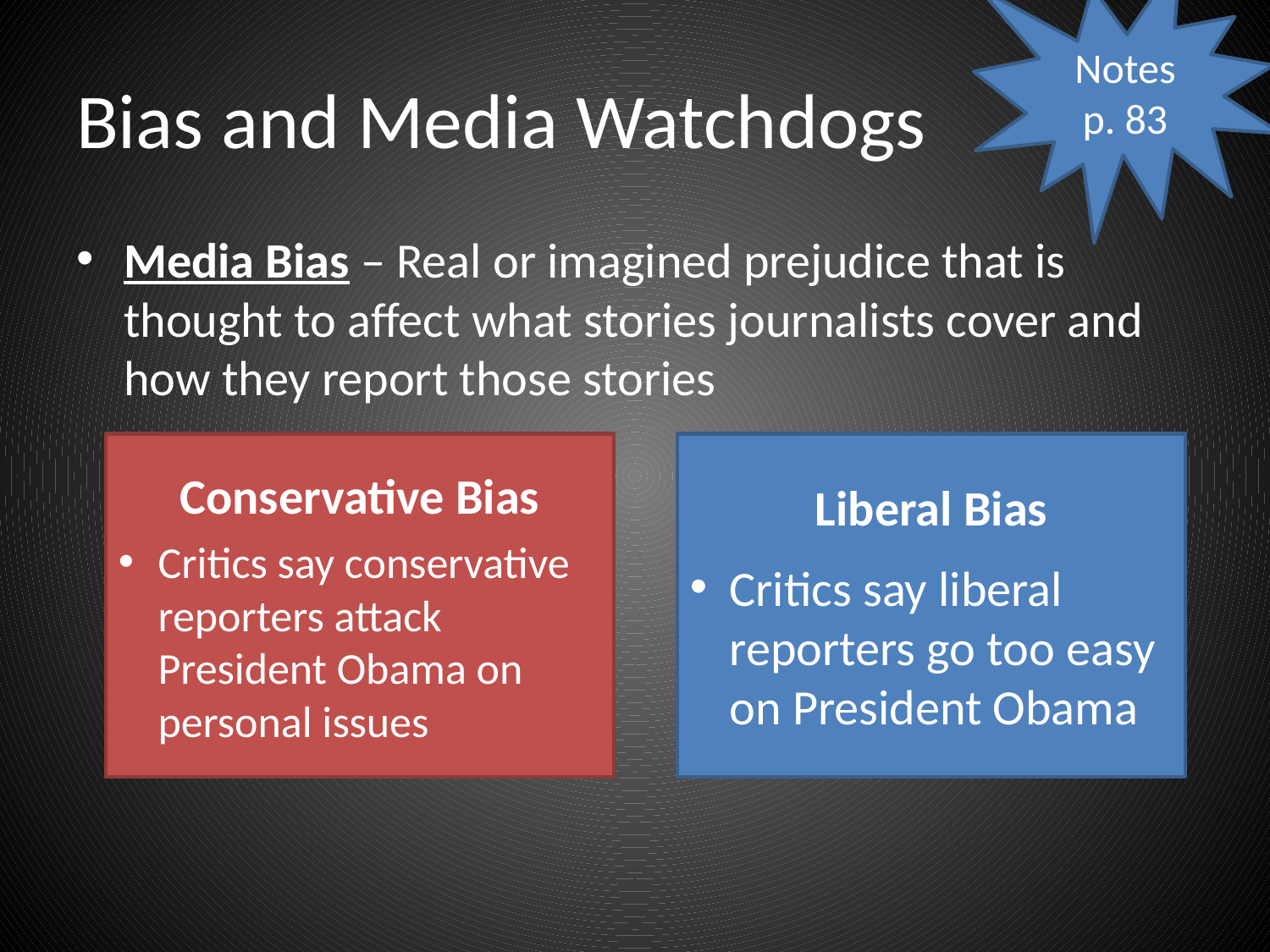

Notes
p. 83
# Bias and Media Watchdogs
Media Bias – Real or imagined prejudice that is thought to affect what stories journalists cover and how they report those stories

Conservative Bias

Critics say conservative reporters attack President Obama on personal issues
Liberal Bias

Critics say liberal reporters go too easy on President Obama